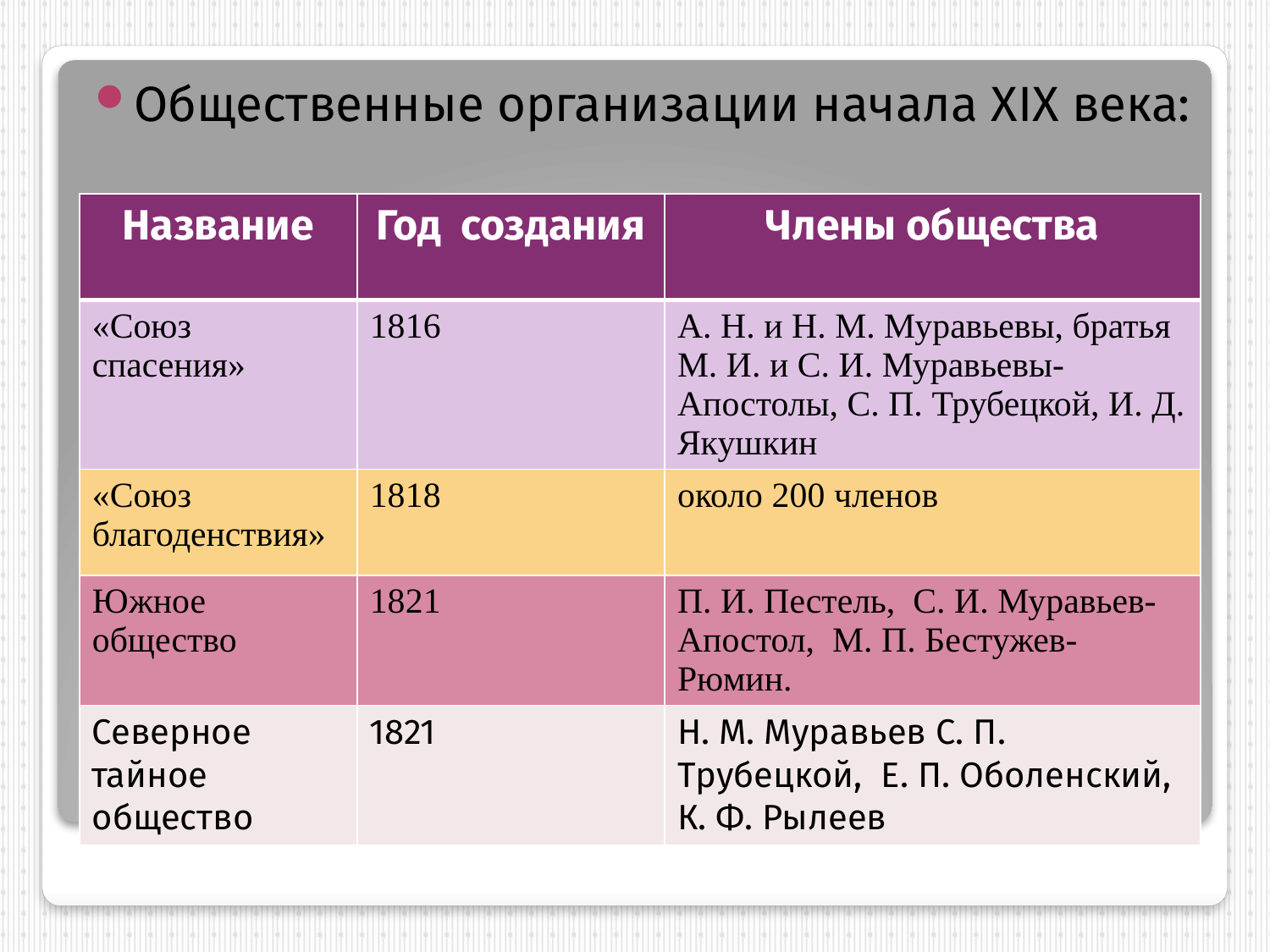

Общественные организации начала XIX века:
#
| Название | Год создания | Члены общества |
| --- | --- | --- |
| «Союз спасения» | 1816 | А. Н. и Н. М. Муравьевы, братья М. И. и С. И. Муравьевы-Апостолы, С. П. Трубецкой, И. Д. Якушкин |
| «Союз благоденствия» | 1818 | около 200 членов |
| Южное общество | 1821 | П. И. Пестель, С. И. Муравьев-Апостол, М. П. Бестужев-Рюмин. |
| Северное тайное общество | 1821 | Н. М. Муравьев С. П. Трубецкой, Е. П. Оболенский, К. Ф. Рылеев |